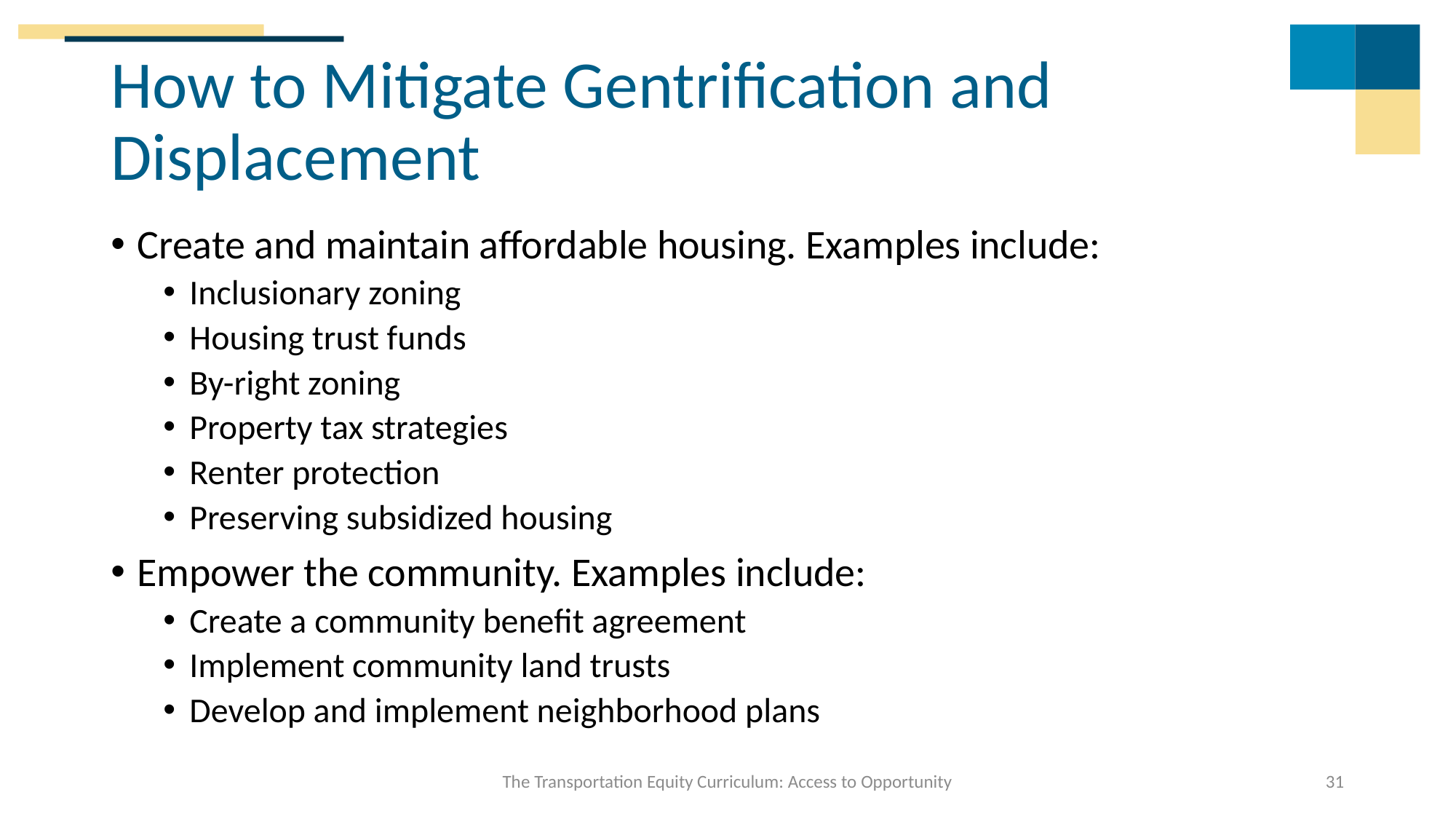

# How to Mitigate Gentrification and Displacement
Create and maintain affordable housing. Examples include:
Inclusionary zoning
Housing trust funds
By-right zoning
Property tax strategies
Renter protection
Preserving subsidized housing
Empower the community. Examples include:
Create a community benefit agreement
Implement community land trusts
Develop and implement neighborhood plans

The Transportation Equity Curriculum: Access to Opportunity
31